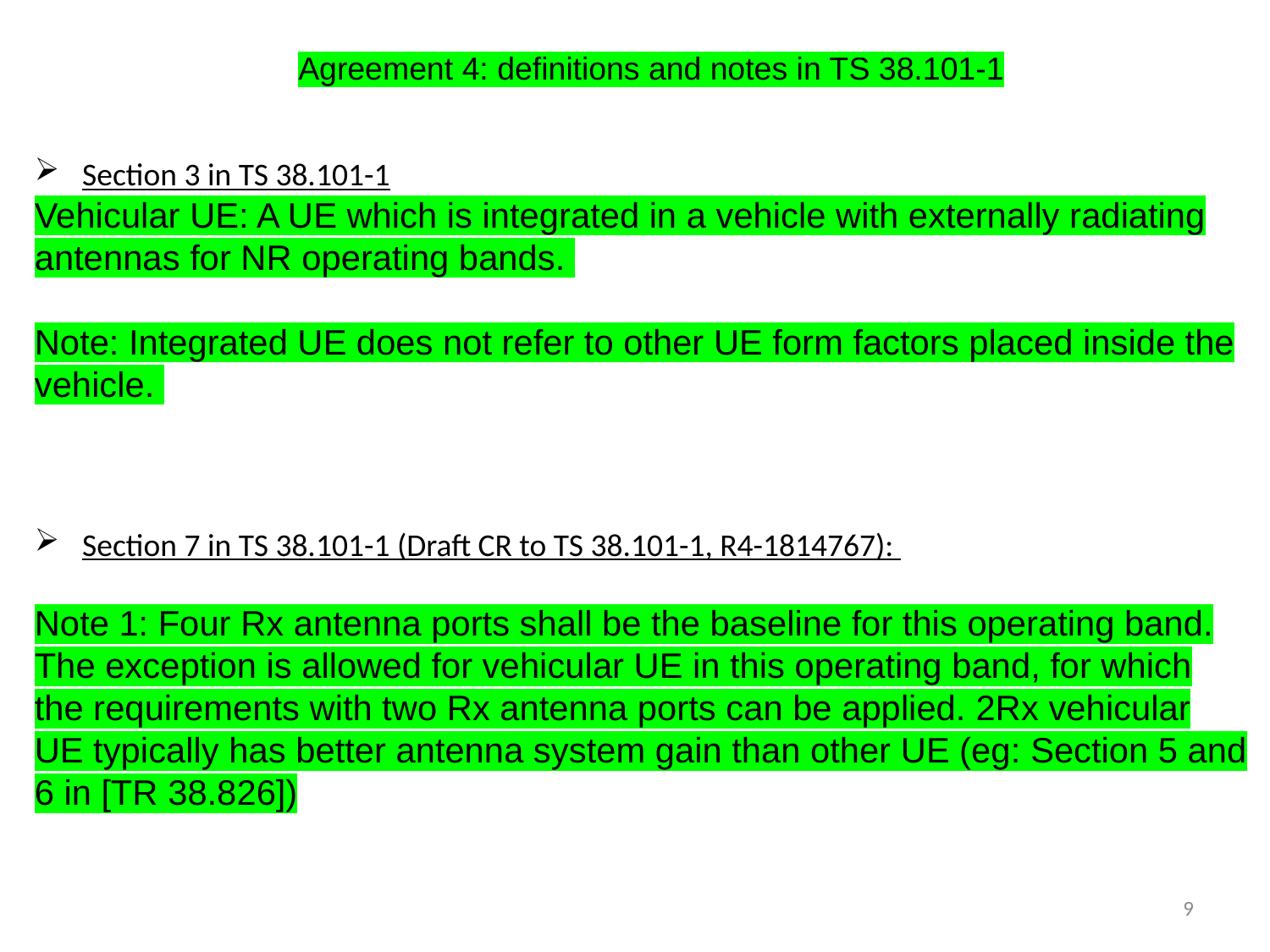

Agreement 4: definitions and notes in TS 38.101-1
Section 3 in TS 38.101-1
Vehicular UE: A UE which is integrated in a vehicle with externally radiating antennas for NR operating bands.

Note: Integrated UE does not refer to other UE form factors placed inside the vehicle.

Section 7 in TS 38.101-1 (Draft CR to TS 38.101-1, R4-1814767):

Note 1: Four Rx antenna ports shall be the baseline for this operating band. The exception is allowed for vehicular UE in this operating band, for which the requirements with two Rx antenna ports can be applied. 2Rx vehicular UE typically has better antenna system gain than other UE (eg: Section 5 and 6 in [TR 38.826])

9